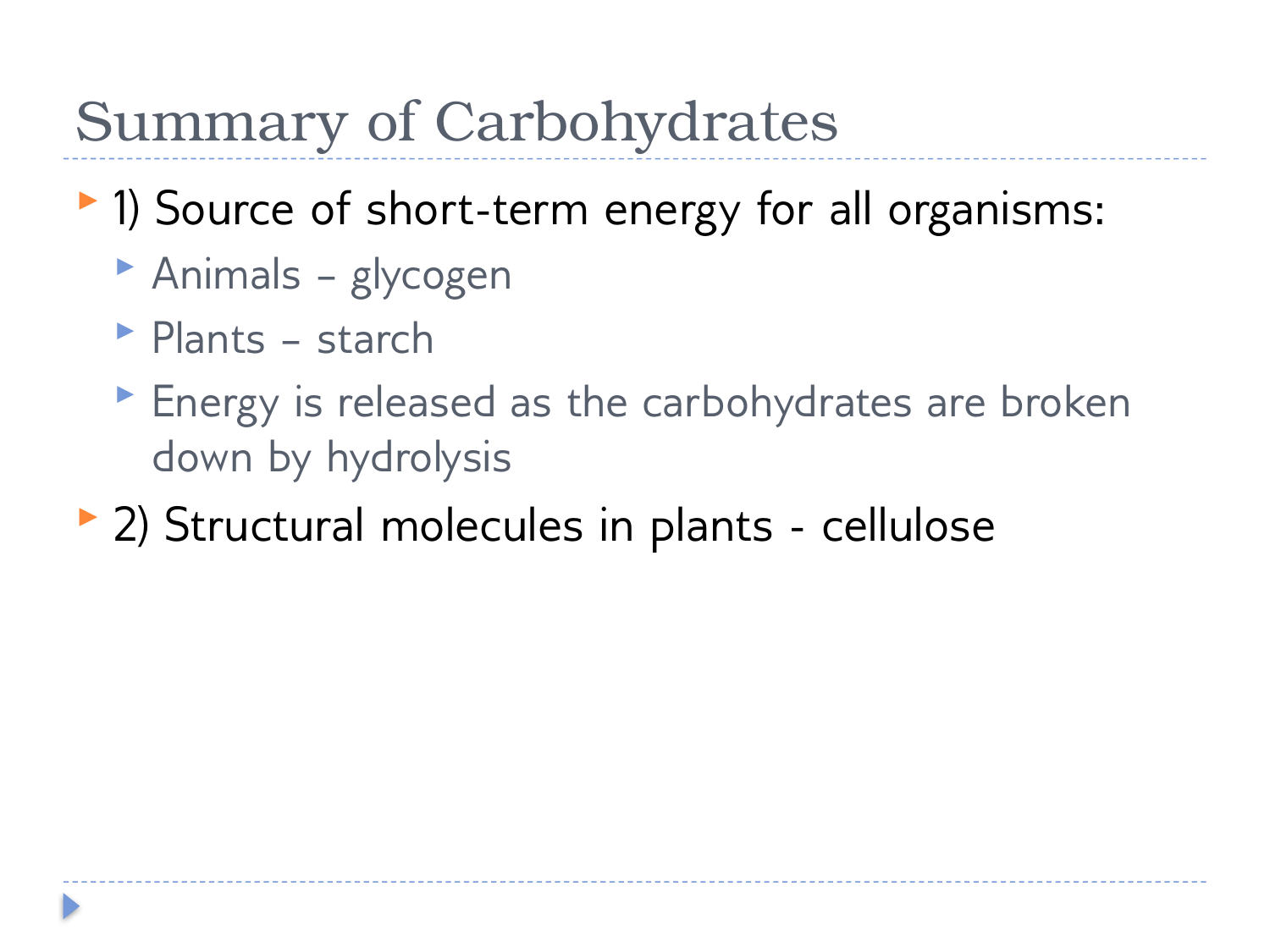

# Summary of Carbohydrates
1) Source of short-term energy for all organisms:
Animals – glycogen
Plants – starch
Energy is released as the carbohydrates are broken down by hydrolysis
2) Structural molecules in plants - cellulose